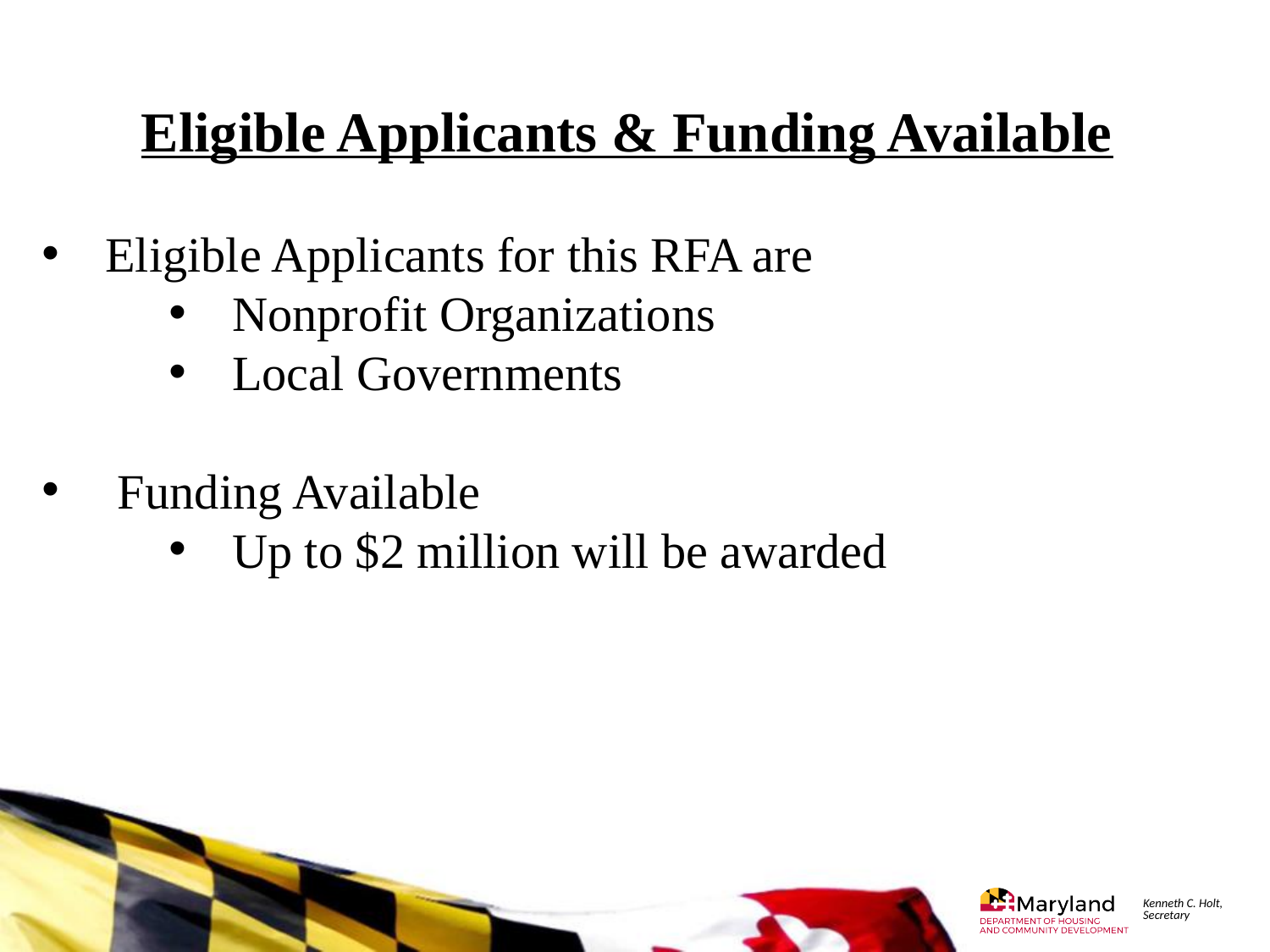

Eligible Applicants & Funding Available

Eligible Applicants for this RFA are
Nonprofit Organizations
Local Governments

 Funding Available
Up to $2 million will be awarded